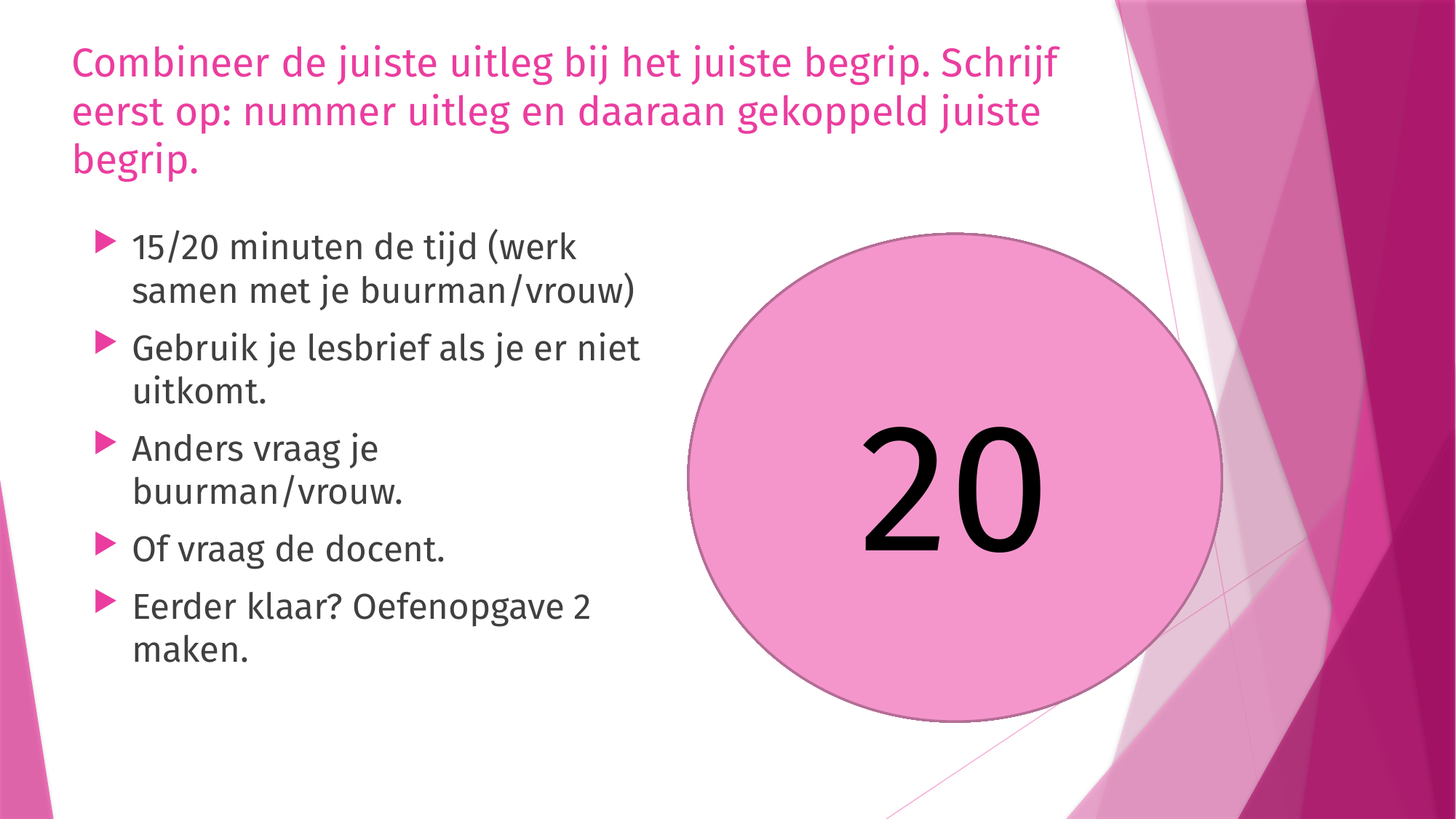

# Combineer de juiste uitleg bij het juiste begrip. Schrijf eerst op: nummer uitleg en daaraan gekoppeld juiste begrip.
15/20 minuten de tijd (werk samen met je buurman/vrouw)
Gebruik je lesbrief als je er niet uitkomt.
Anders vraag je buurman/vrouw.
Of vraag de docent.
Eerder klaar? Oefenopgave 2 maken.

18
19
20
17
15
16
14
10
11
12
13
8
9
5
6
7
4
3
1
2